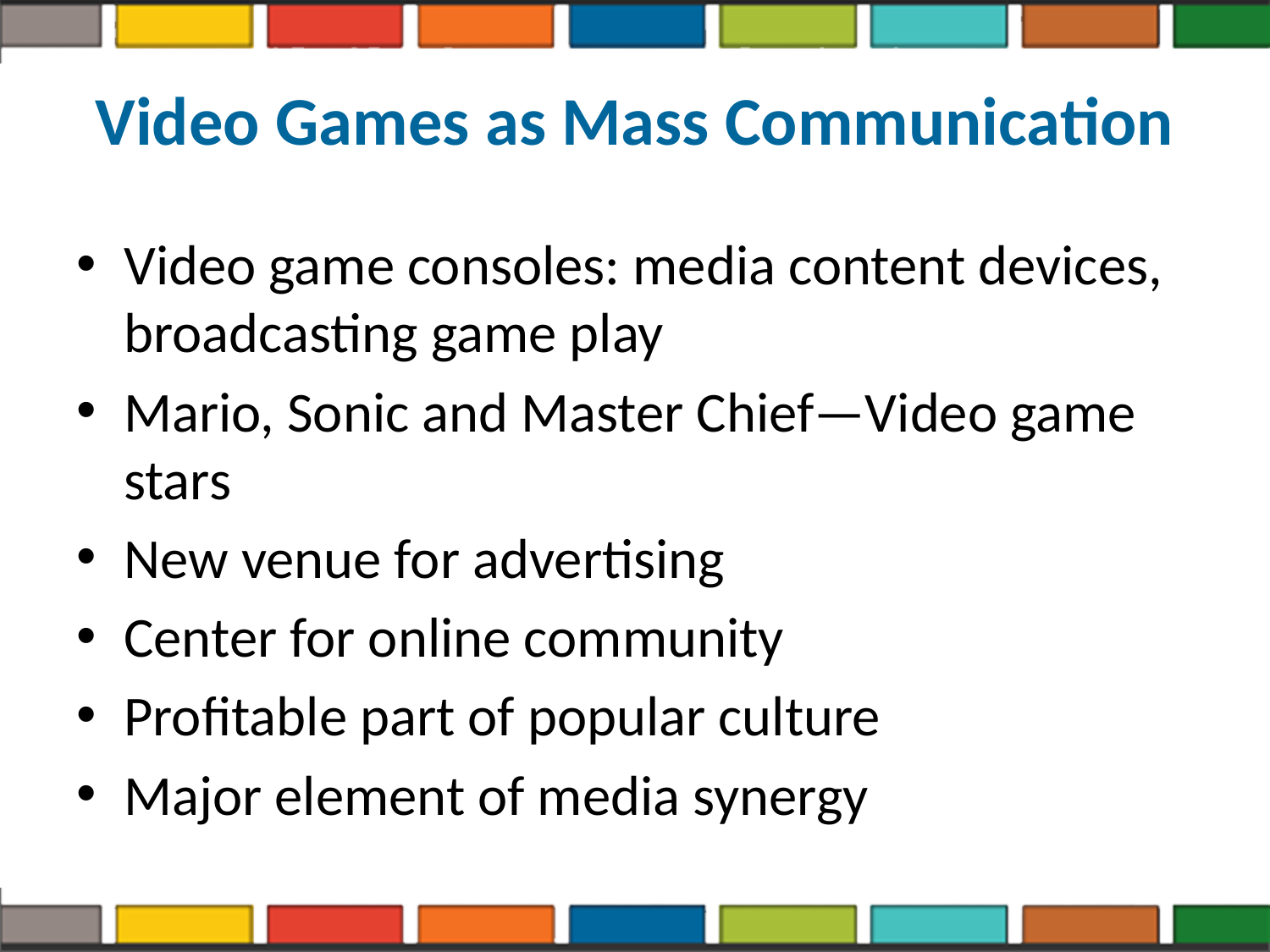

# Video Games as Mass Communication
Video game consoles: media content devices, broadcasting game play
Mario, Sonic and Master Chief—Video game stars
New venue for advertising
Center for online community
Profitable part of popular culture
Major element of media synergy